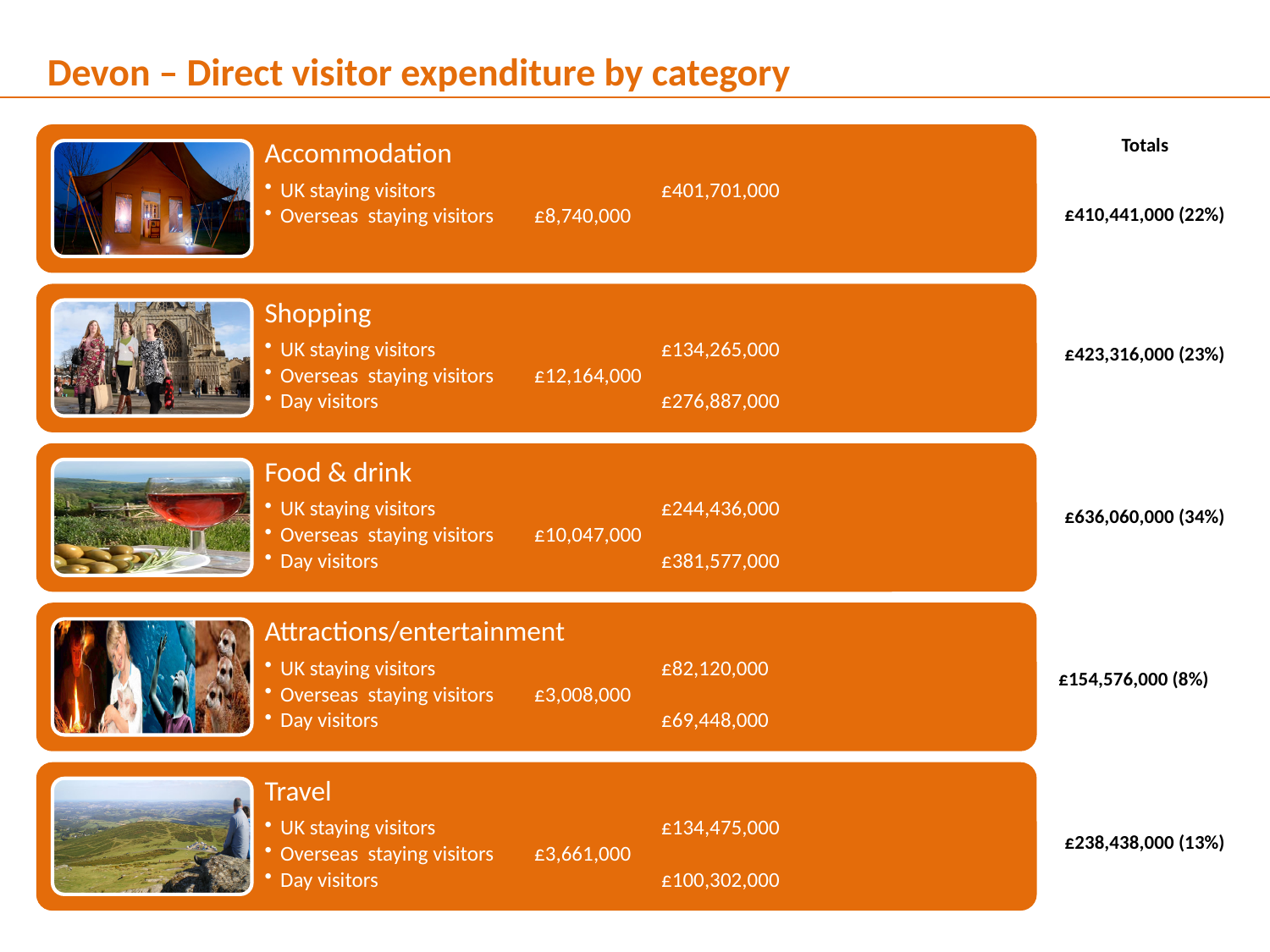

Devon – Direct visitor expenditure by category

Accommodation
UK staying visitors 		£401,701,000
Overseas  staying visitors	£8,740,000
Shopping
UK staying visitors 		£134,265,000
Overseas  staying visitors	£12,164,000
Day visitors			£276,887,000
Food & drink
UK staying visitors 		£244,436,000
Overseas  staying visitors	£10,047,000
Day visitors			£381,577,000
Attractions/entertainment
UK staying visitors 		£82,120,000
Overseas  staying visitors	£3,008,000
Day visitors			£69,448,000
Travel
UK staying visitors 		£134,475,000
Overseas  staying visitors	£3,661,000
Day visitors			£100,302,000
Totals

£410,441,000 (22%)

£423,316,000 (23%)

£636,060,000 (34%)

£154,576,000 (8%)

£238,438,000 (13%)

6